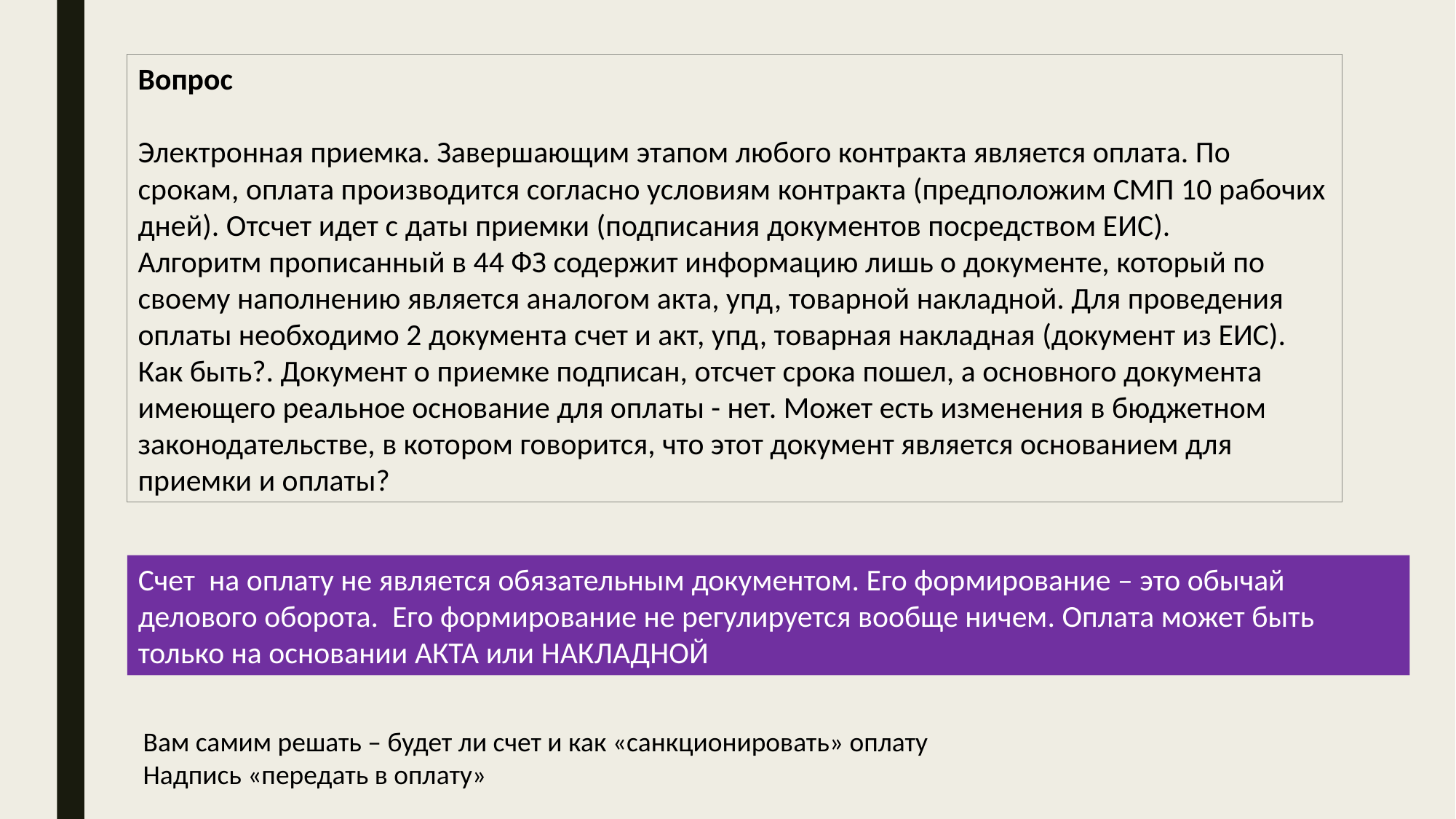

Вопрос

Электронная приемка. Завершающим этапом любого контракта является оплата. По срокам, оплата производится согласно условиям контракта (предположим СМП 10 рабочих дней). Отсчет идет с даты приемки (подписания документов посредством ЕИС).
Алгоритм прописанный в 44 ФЗ содержит информацию лишь о документе, который по своему наполнению является аналогом акта, упд, товарной накладной. Для проведения оплаты необходимо 2 документа счет и акт, упд, товарная накладная (документ из ЕИС). Как быть?. Документ о приемке подписан, отсчет срока пошел, а основного документа имеющего реальное основание для оплаты - нет. Может есть изменения в бюджетном законодательстве, в котором говорится, что этот документ является основанием для приемки и оплаты?
Счет  на оплату не является обязательным документом. Его формирование – это обычай делового оборота.  Его формирование не регулируется вообще ничем. Оплата может быть только на основании АКТА или НАКЛАДНОЙ
Вам самим решать – будет ли счет и как «санкционировать» оплату
Надпись «передать в оплату»